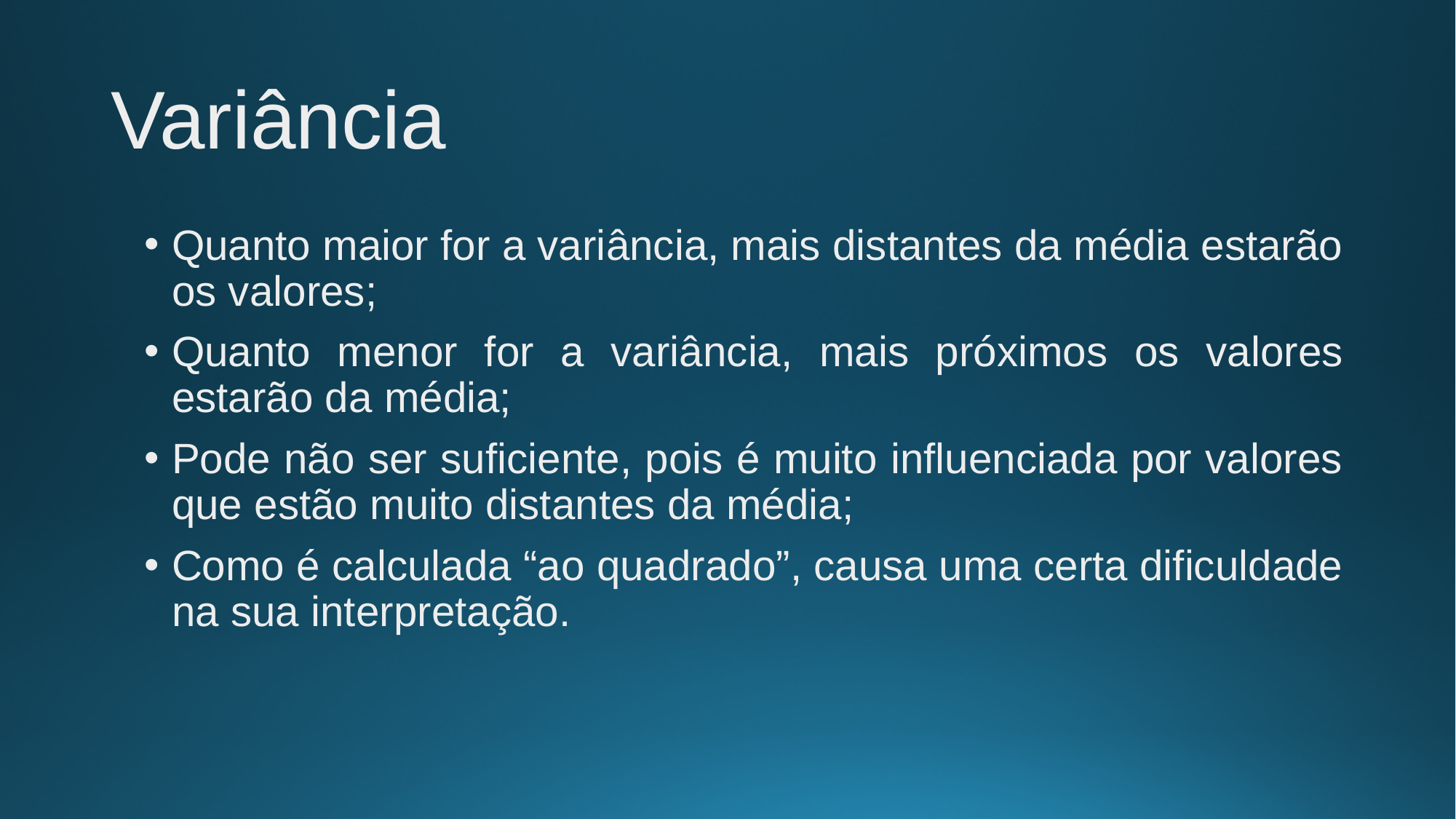

Variância
Quanto maior for a variância, mais distantes da média estarão os valores;
Quanto menor for a variância, mais próximos os valores estarão da média;
Pode não ser suficiente, pois é muito influenciada por valores que estão muito distantes da média;
Como é calculada “ao quadrado”, causa uma certa dificuldade na sua interpretação.